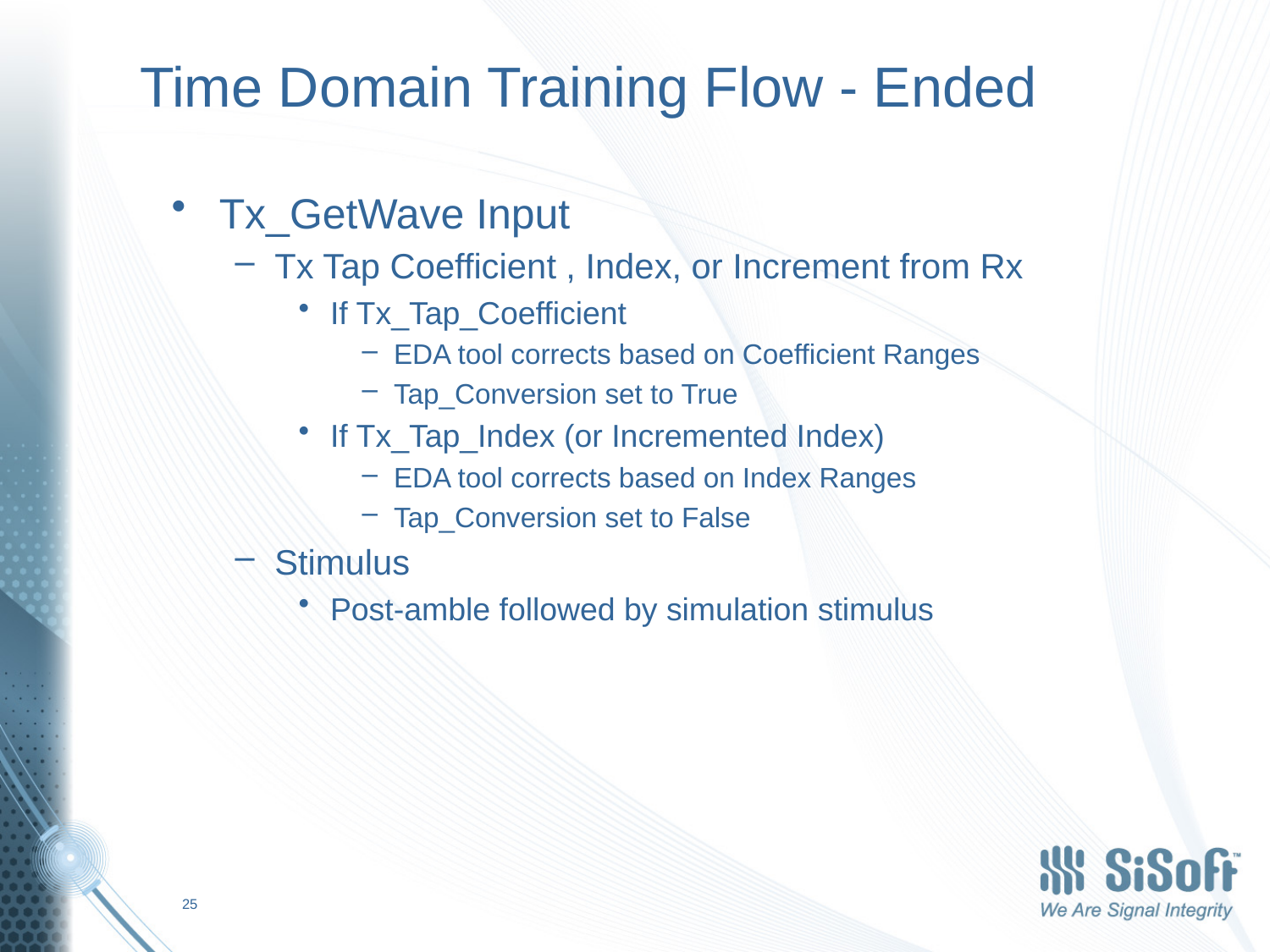

# Time Domain Training Flow - Ended
Tx_GetWave Input
Tx Tap Coefficient , Index, or Increment from Rx
If Tx_Tap_Coefficient
EDA tool corrects based on Coefficient Ranges
Tap_Conversion set to True
If Tx_Tap_Index (or Incremented Index)
EDA tool corrects based on Index Ranges
Tap_Conversion set to False
Stimulus
Post-amble followed by simulation stimulus
25